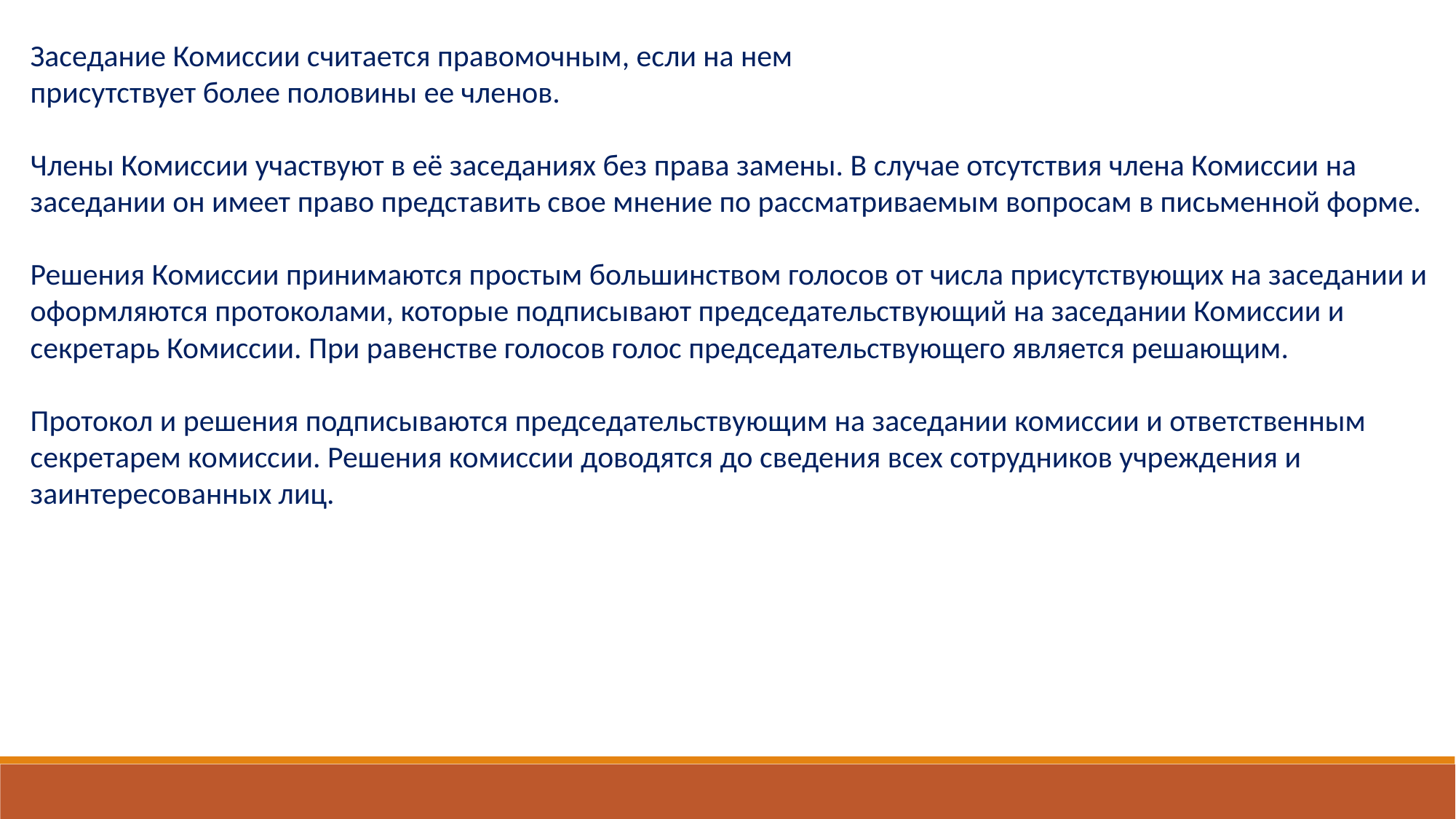

Заседание Комиссии считается правомочным, если на нем
присутствует более половины ее членов.

Члены Комиссии участвуют в её заседаниях без права замены. В случае отсутствия члена Комиссии на заседании он имеет право представить свое мнение по рассматриваемым вопросам в письменной форме.

Решения Комиссии принимаются простым большинством голосов от числа присутствующих на заседании и оформляются протоколами, которые подписывают председательствующий на заседании Комиссии и секретарь Комиссии. При равенстве голосов голос председательствующего является решающим.

Протокол и решения подписываются председательствующим на заседании комиссии и ответственным секретарем комиссии. Решения комиссии доводятся до сведения всех сотрудников учреждения и заинтересованных лиц.